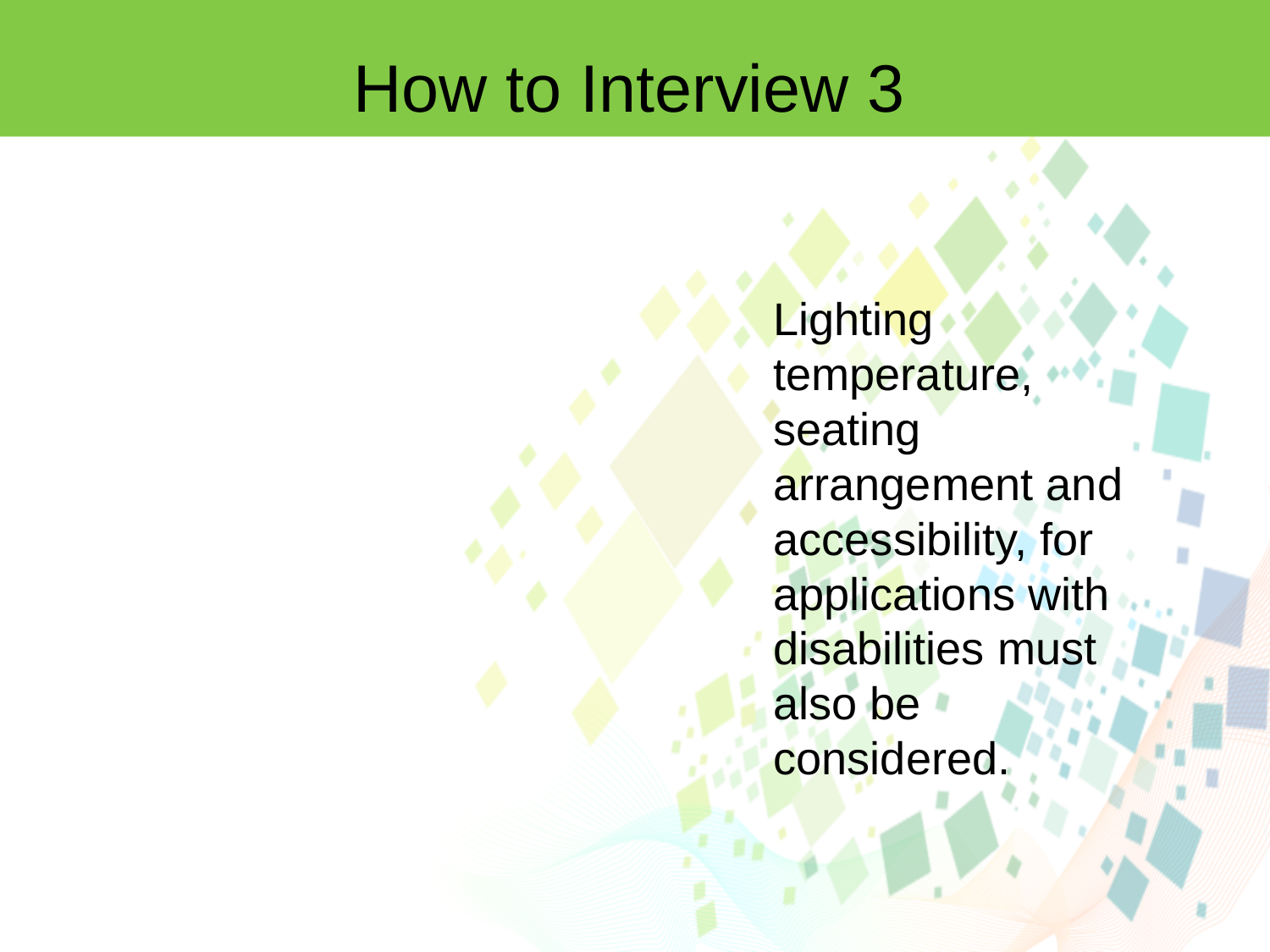

How to Interview 3
Lighting temperature, seating arrangement and accessibility, for applications with disabilities must also be considered.